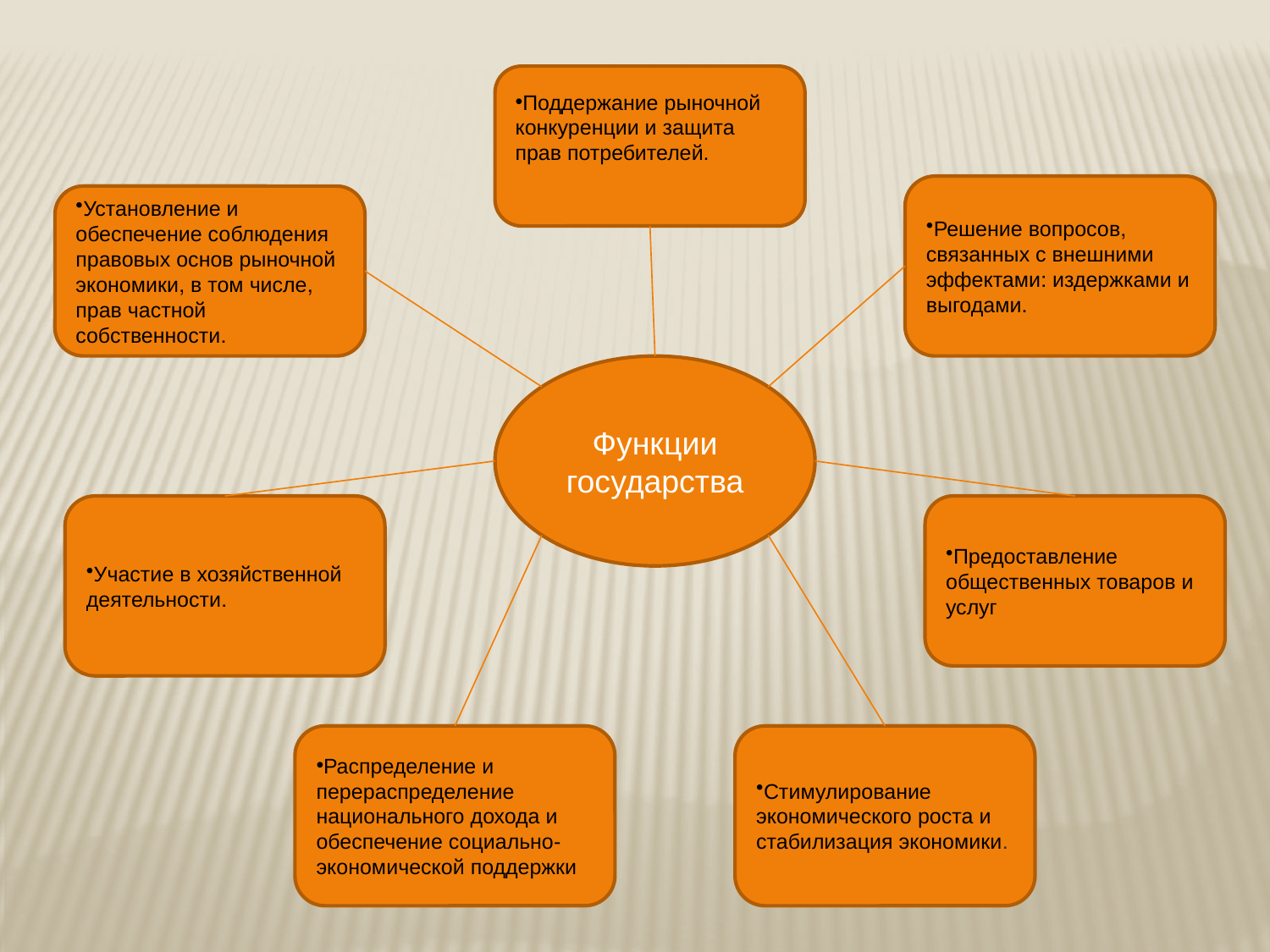

Поддержание рыночной конкуренции и защита прав потребителей.

Решение вопросов, связанных с внешними эффектами: издержками и выгодами.
Установление и обеспечение соблюдения правовых основ рыночной экономики, в том числе, прав частной собственности.
Функции государства
Участие в хозяйственной деятельности.
Предоставление общественных товаров и услуг
Распределение и перераспределение национального дохода и обеспечение социально-экономической поддержки
Стимулирование экономического роста и стабилизация экономики.